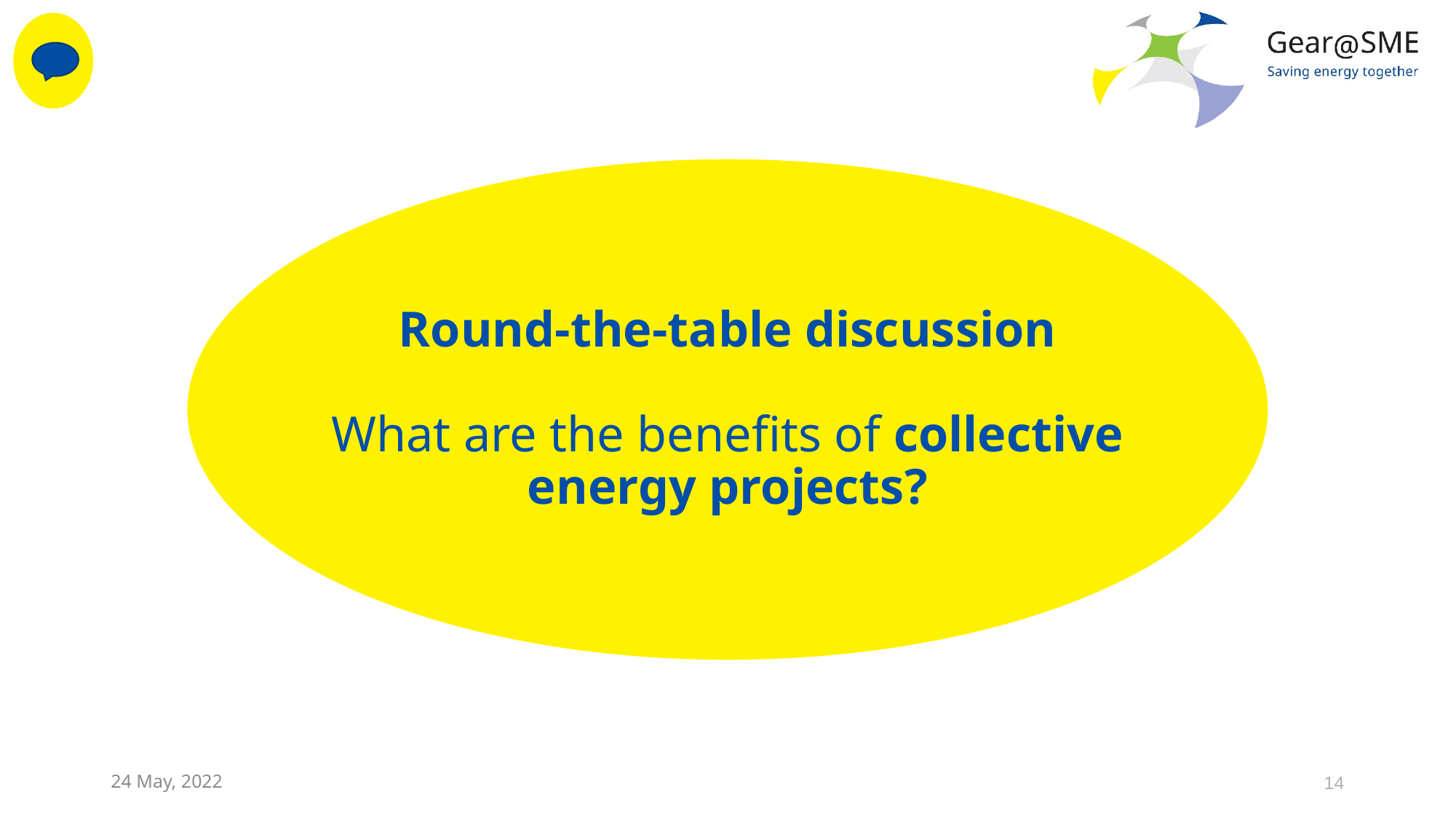

# Round-the-table discussion

What are the benefits of collective energy projects?

24 May, 2022
14